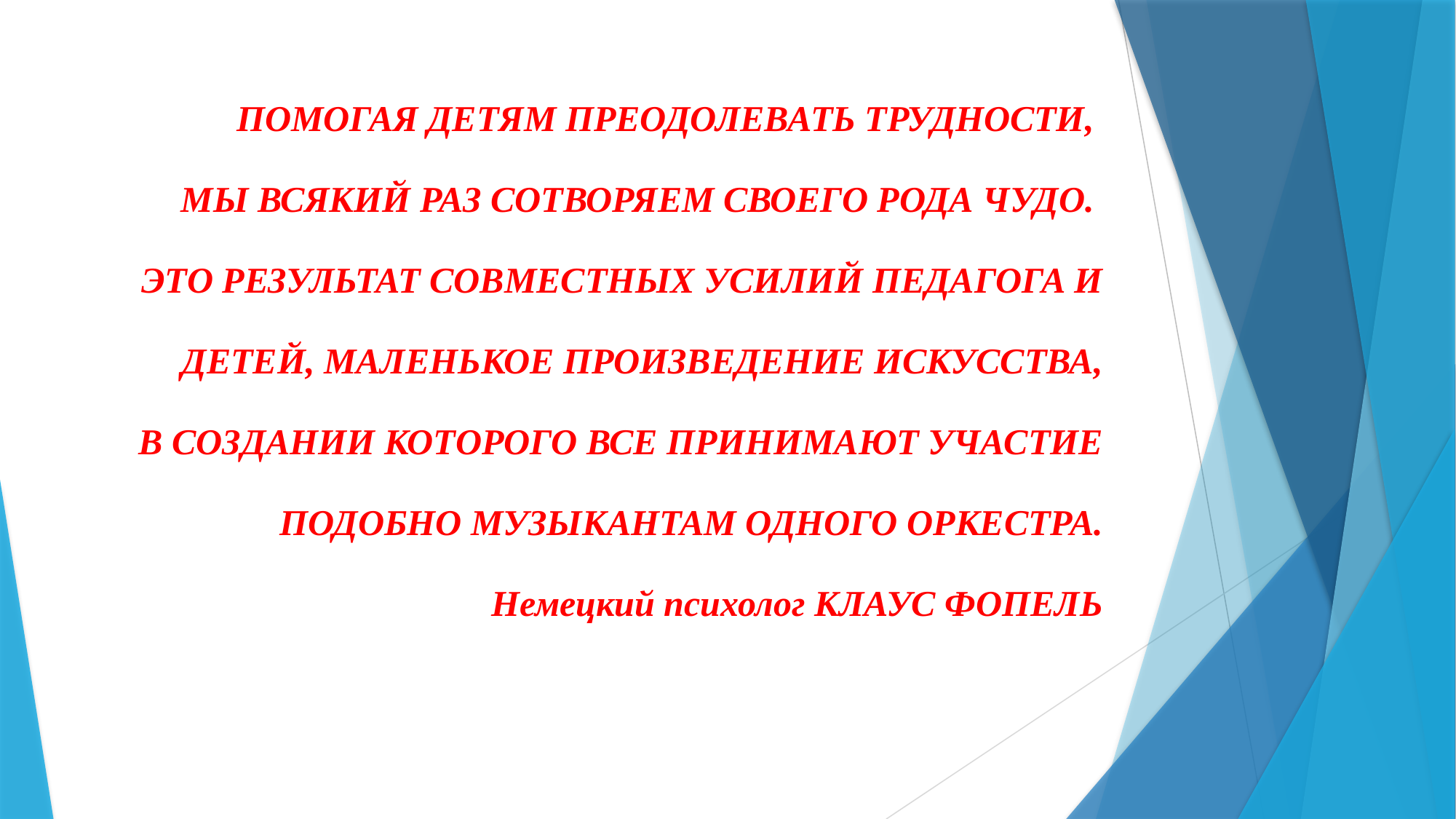

ПОМОГАЯ ДЕТЯМ ПРЕОДОЛЕВАТЬ ТРУДНОСТИ,
МЫ ВСЯКИЙ РАЗ СОТВОРЯЕМ СВОЕГО РОДА ЧУДО.
ЭТО РЕЗУЛЬТАТ СОВМЕСТНЫХ УСИЛИЙ ПЕДАГОГА И
ДЕТЕЙ, МАЛЕНЬКОЕ ПРОИЗВЕДЕНИЕ ИСКУССТВА,
 В СОЗДАНИИ КОТОРОГО ВСЕ ПРИНИМАЮТ УЧАСТИЕ
ПОДОБНО МУЗЫКАНТАМ ОДНОГО ОРКЕСТРА.
Немецкий психолог КЛАУС ФОПЕЛЬ